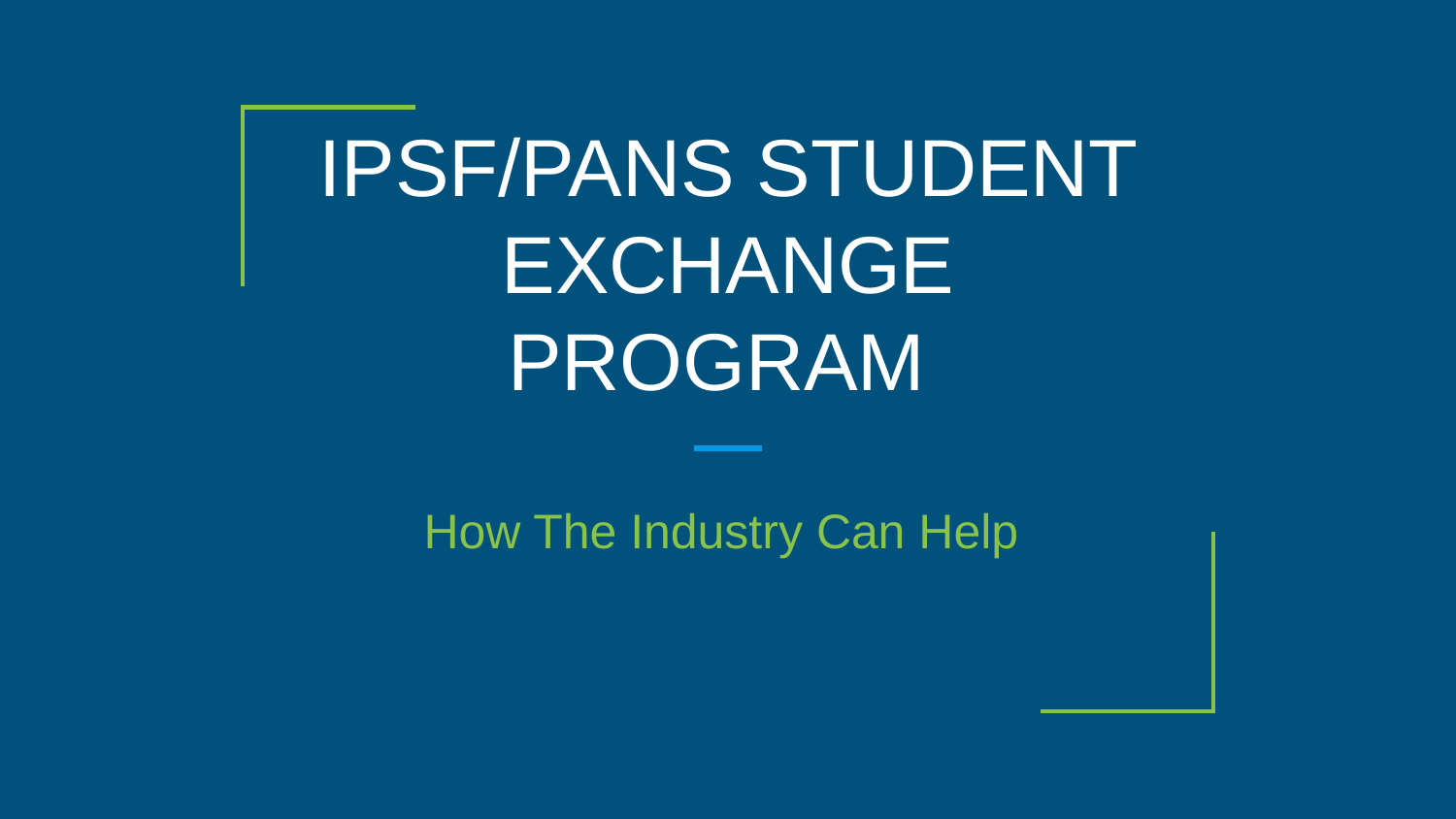

# IPSF/PANS STUDENT EXCHANGE PROGRAM

How The Industry Can Help